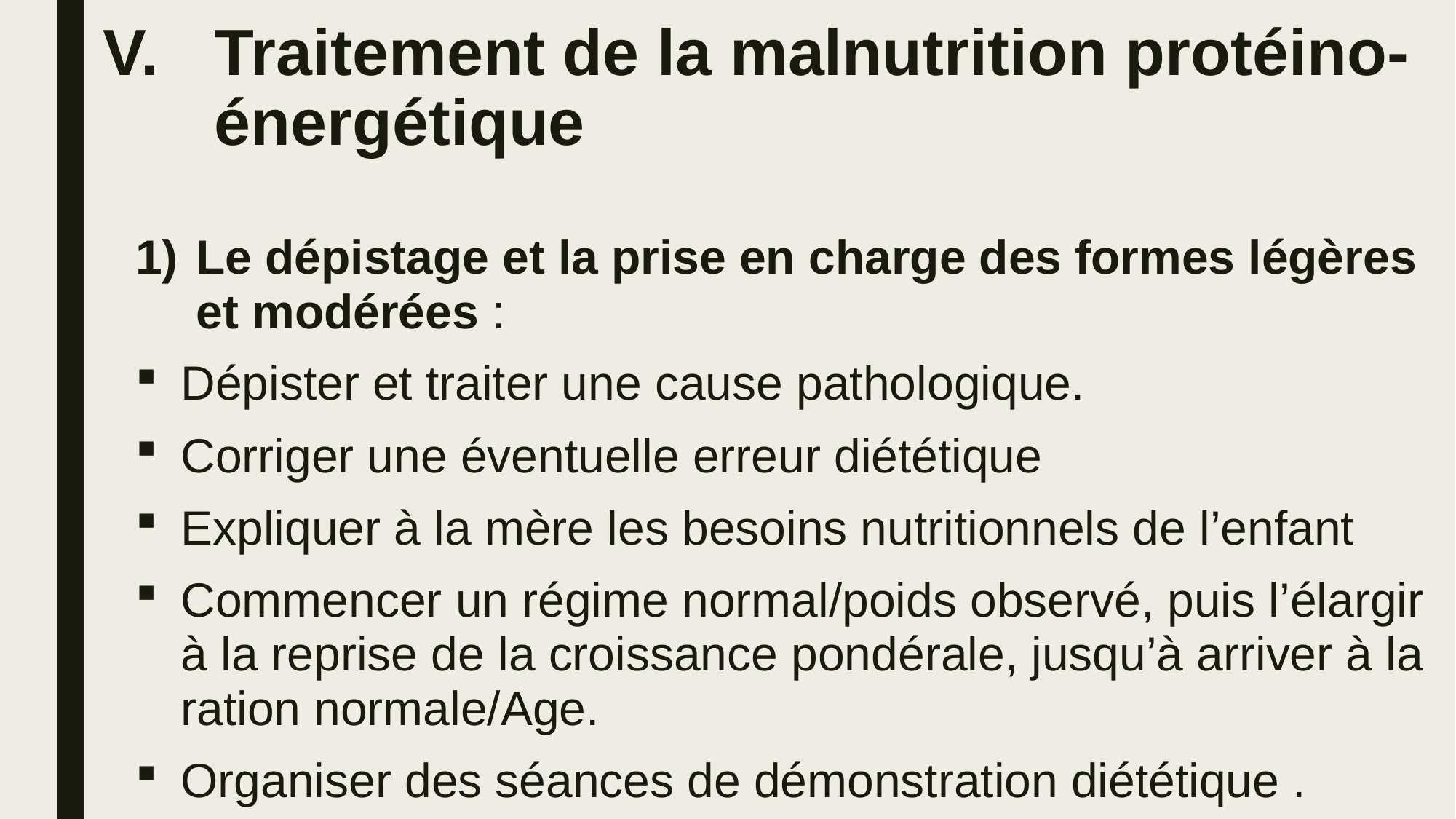

# Traitement de la malnutrition protéino- énergétique
Le dépistage et la prise en charge des formes légères et modérées :
Dépister et traiter une cause pathologique.
Corriger une éventuelle erreur diététique
Expliquer à la mère les besoins nutritionnels de l’enfant
Commencer un régime normal/poids observé, puis l’élargir à la reprise de la croissance pondérale, jusqu’à arriver à la ration normale/Age.
Organiser des séances de démonstration diététique .